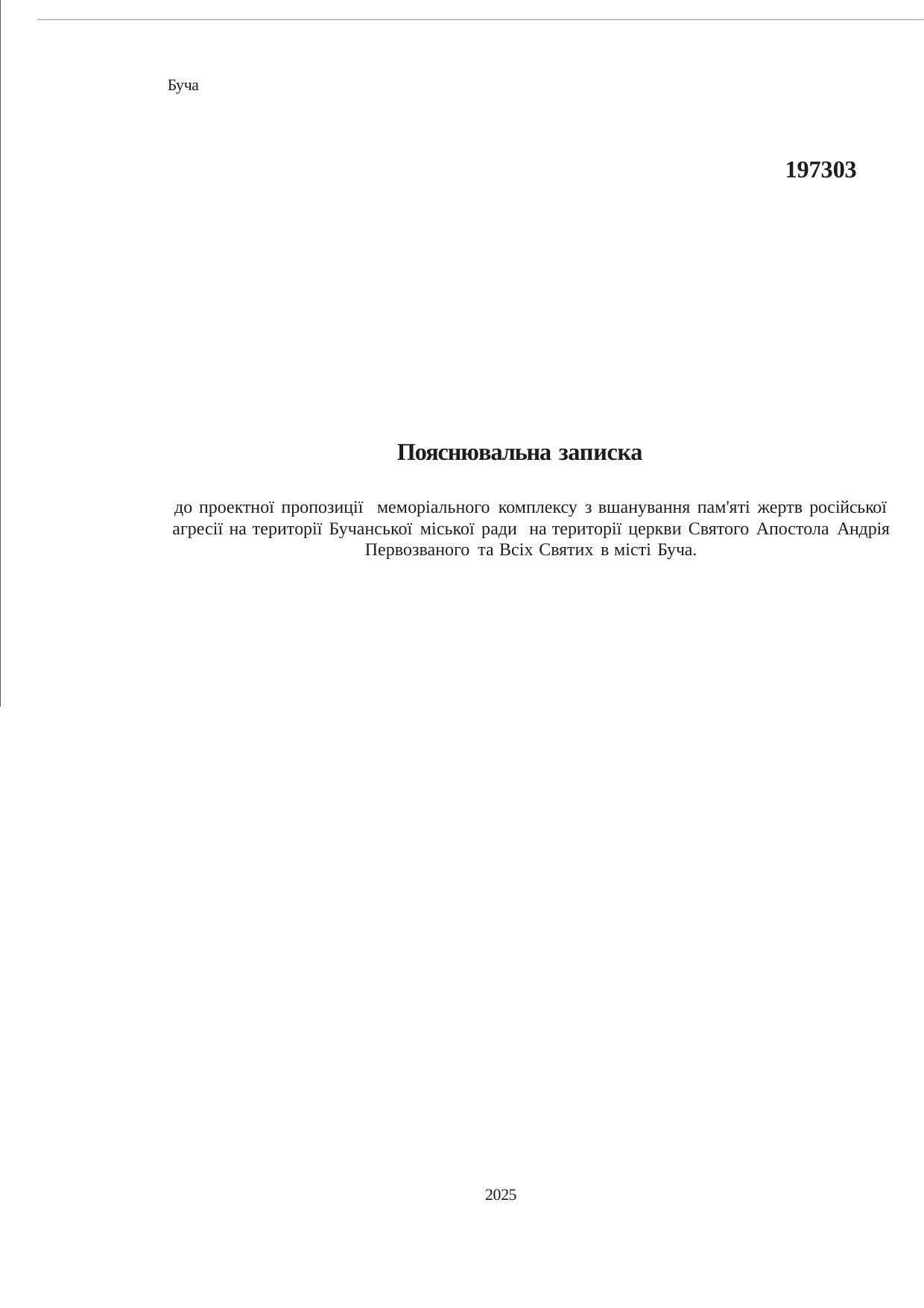

Буча
197303
Пояснювальна записка

до проектної пропозиції  меморіального комплексу з вшанування пам'яті жертв російської агресії на території Бучанської міської ради на території церкви Святого Апостола Андрія Первозваного та Всіх Святих в місті Буча.
2025